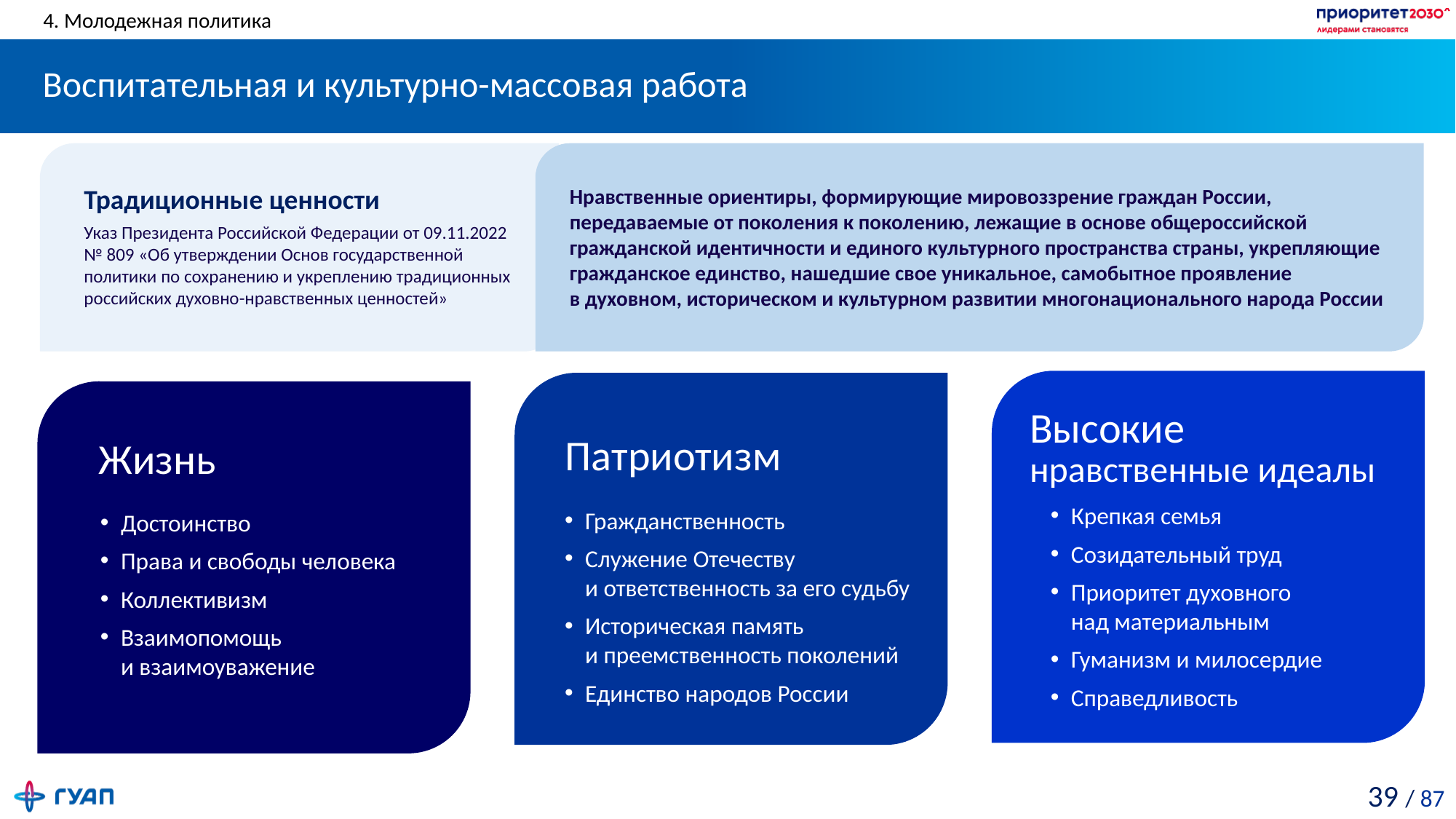

4. Молодежная политика
# Воспитательная и культурно-массовая работа

Традиционные ценности
Нравственные ориентиры, формирующие мировоззрение граждан России, передаваемые от поколения к поколению, лежащие в основе общероссийской гражданской идентичности и единого культурного пространства страны, укрепляющие гражданское единство, нашедшие свое уникальное, самобытное проявление
в духовном, историческом и культурном развитии многонационального народа России
Указ Президента Российской Федерации от 09.11.2022 № 809 «Об утверждении Основ государственной политики по сохранению и укреплению традиционных российских духовно-нравственных ценностей»

Высокие
нравственные идеалы
Крепкая семья
Созидательный труд
Приоритет духовного
над материальным
Гуманизм и милосердие
Справедливость

Патриотизм
Гражданственность
Служение Отечеству
и ответственность за его судьбу
Историческая память
и преемственность поколений
Единство народов России

Жизнь
Достоинство
Права и свободы человека
Коллективизм
Взаимопомощь
и взаимоуважение